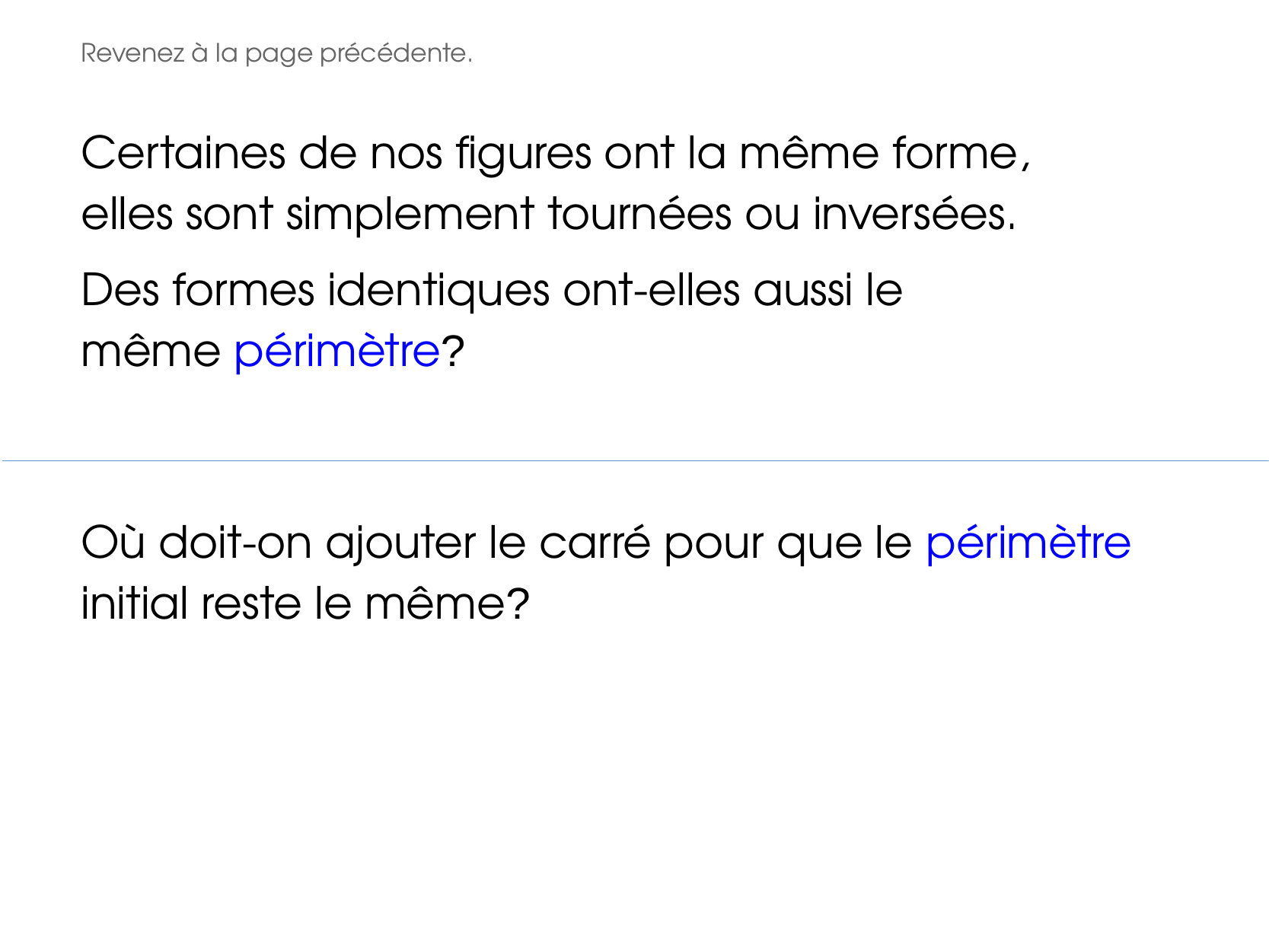

Revenez à la page précédente.
Certaines de nos figures ont la même forme, elles sont simplement tournées ou inversées.
Des formes identiques ont-elles aussi le
même périmètre?
Où doit-on ajouter le carré pour que le périmètre initial reste le même?